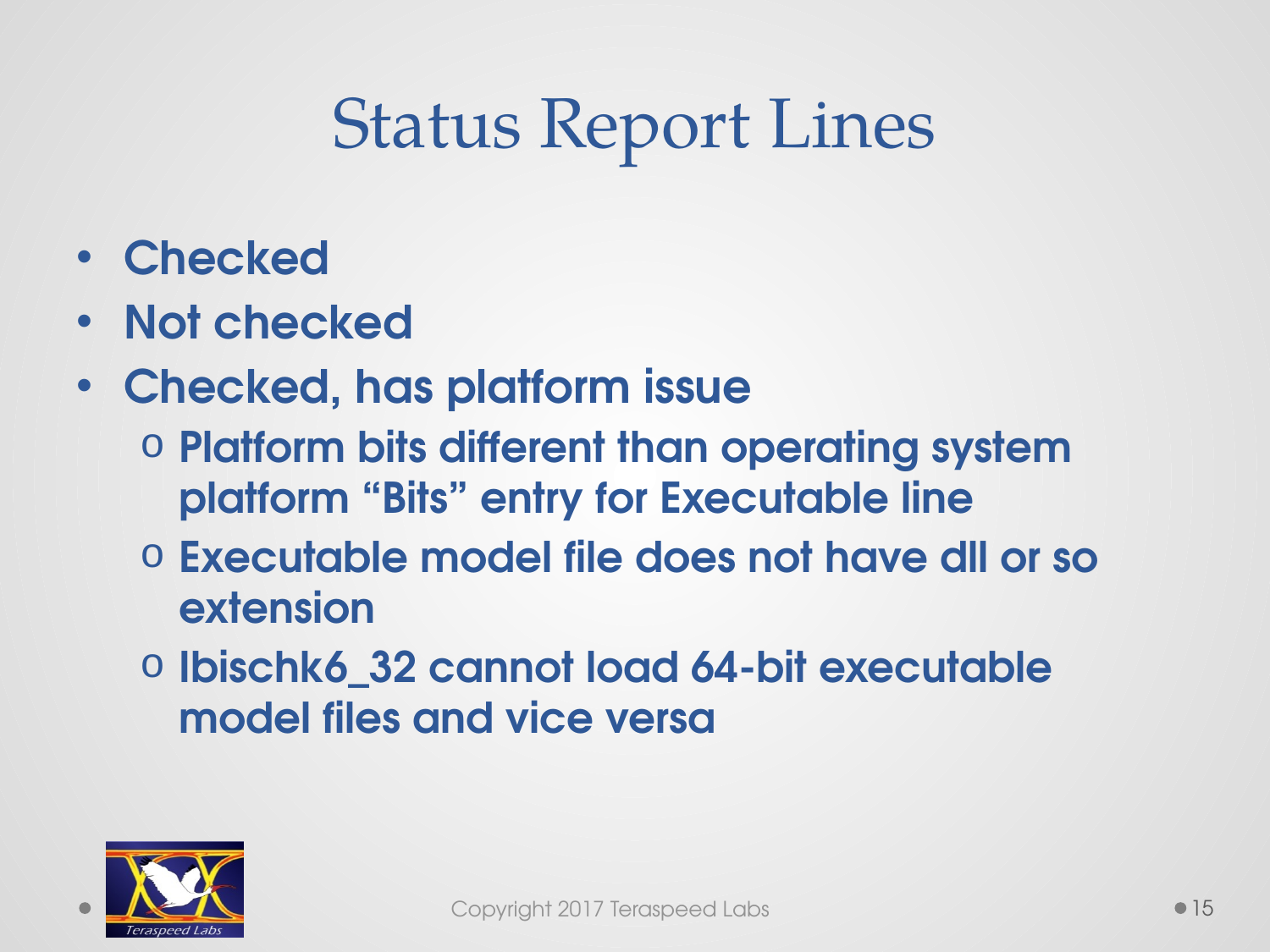

# Status Report Lines
Checked
Not checked
Checked, has platform issue
Platform bits different than operating system platform “Bits” entry for Executable line
Executable model file does not have dll or so extension
Ibischk6_32 cannot load 64-bit executable model files and vice versa
15
Copyright 2017 Teraspeed Labs